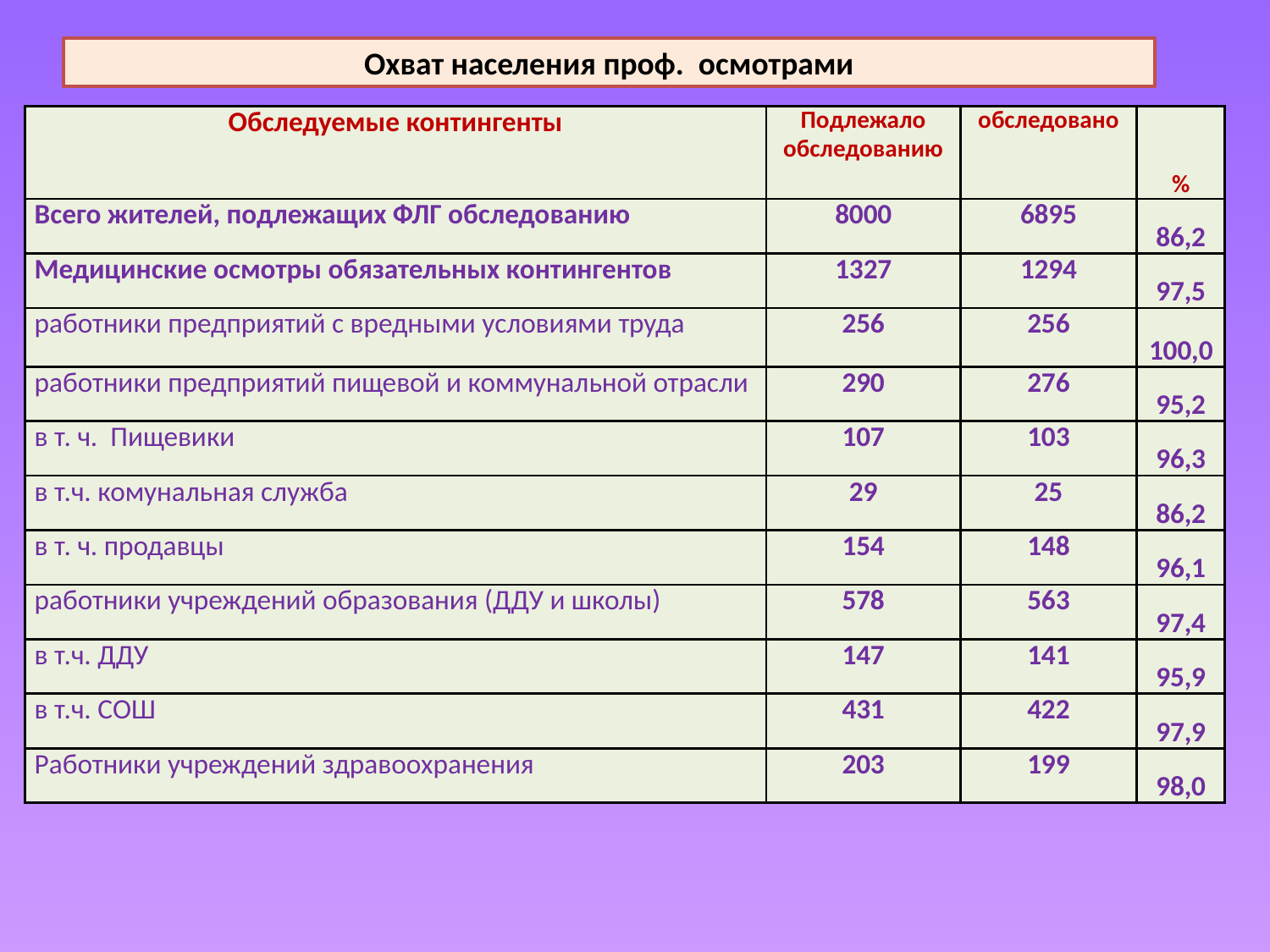

# Охват населения проф.  осмотрами
| Обследуемые контингенты | Подлежало обследованию | обследовано | % |
| --- | --- | --- | --- |
| Всего жителей, подлежащих ФЛГ обследованию | 8000 | 6895 | 86,2 |
| Медицинские осмотры обязательных контингентов | 1327 | 1294 | 97,5 |
| работники предприятий с вредными условиями труда | 256 | 256 | 100,0 |
| работники предприятий пищевой и коммунальной отрасли | 290 | 276 | 95,2 |
| в т. ч. Пищевики | 107 | 103 | 96,3 |
| в т.ч. комунальная служба | 29 | 25 | 86,2 |
| в т. ч. продавцы | 154 | 148 | 96,1 |
| работники учреждений образования (ДДУ и школы) | 578 | 563 | 97,4 |
| в т.ч. ДДУ | 147 | 141 | 95,9 |
| в т.ч. СОШ | 431 | 422 | 97,9 |
| Работники учреждений здравоохранения | 203 | 199 | 98,0 |